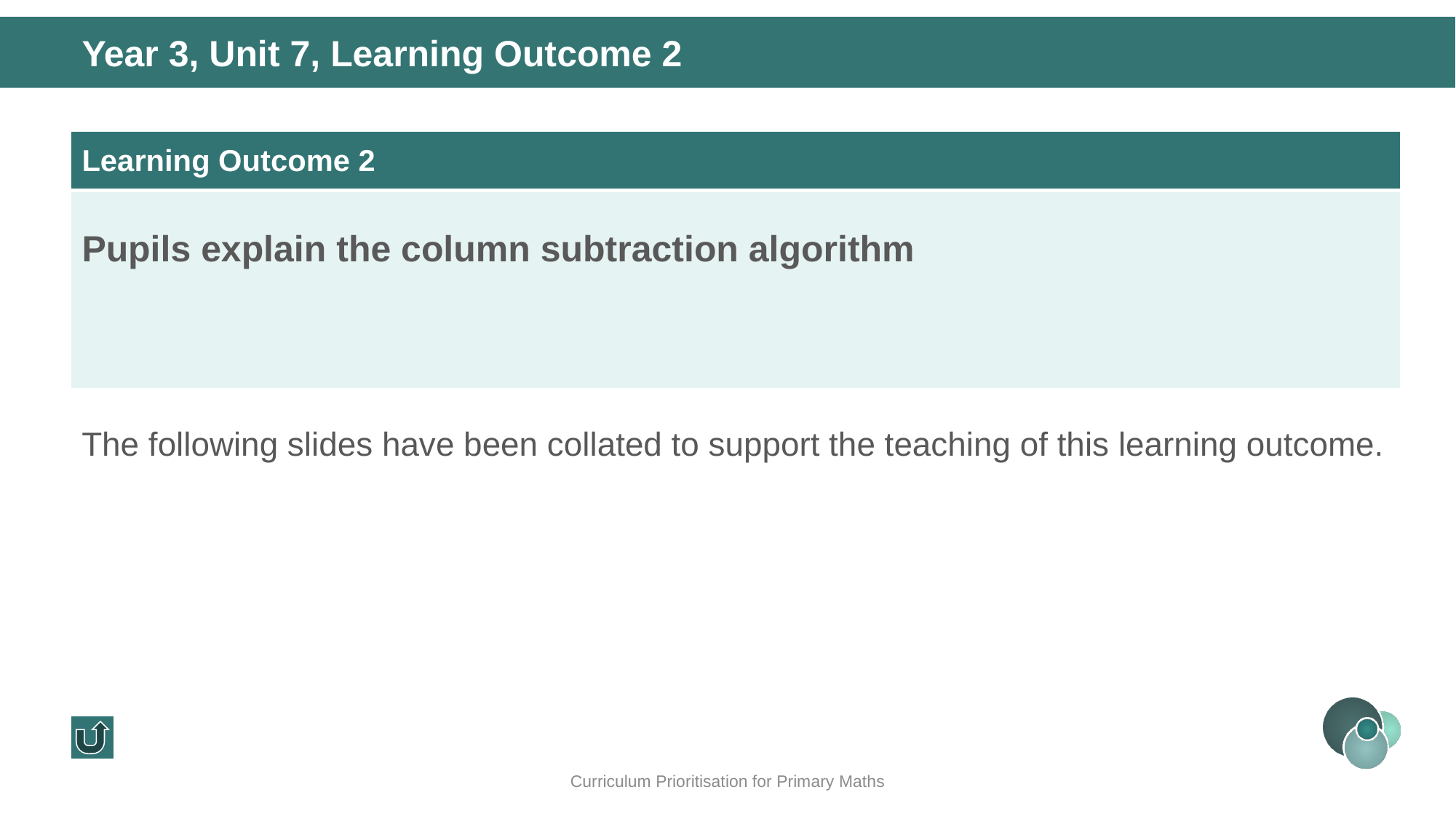

Year 3, Unit 7, Learning Outcome 2
| Learning Outcome 2 |
| --- |
| Pupils explain the column subtraction algorithm |
The following slides have been collated to support the teaching of this learning outcome.

Curriculum Prioritisation for Primary Maths